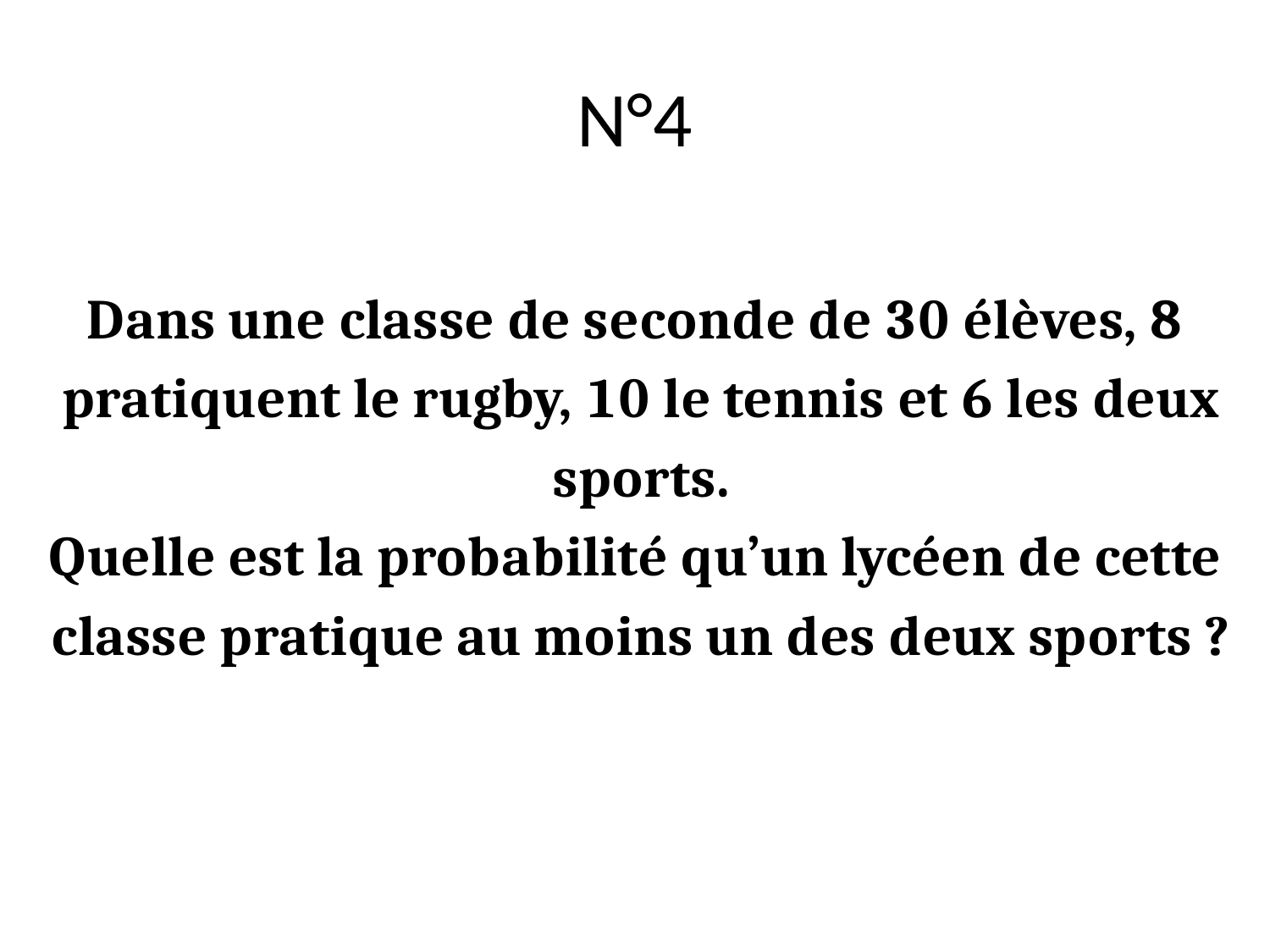

# N°4
Dans une classe de seconde de 30 élèves, 8
 pratiquent le rugby, 10 le tennis et 6 les deux
 sports.
Quelle est la probabilité qu’un lycéen de cette
 classe pratique au moins un des deux sports ?